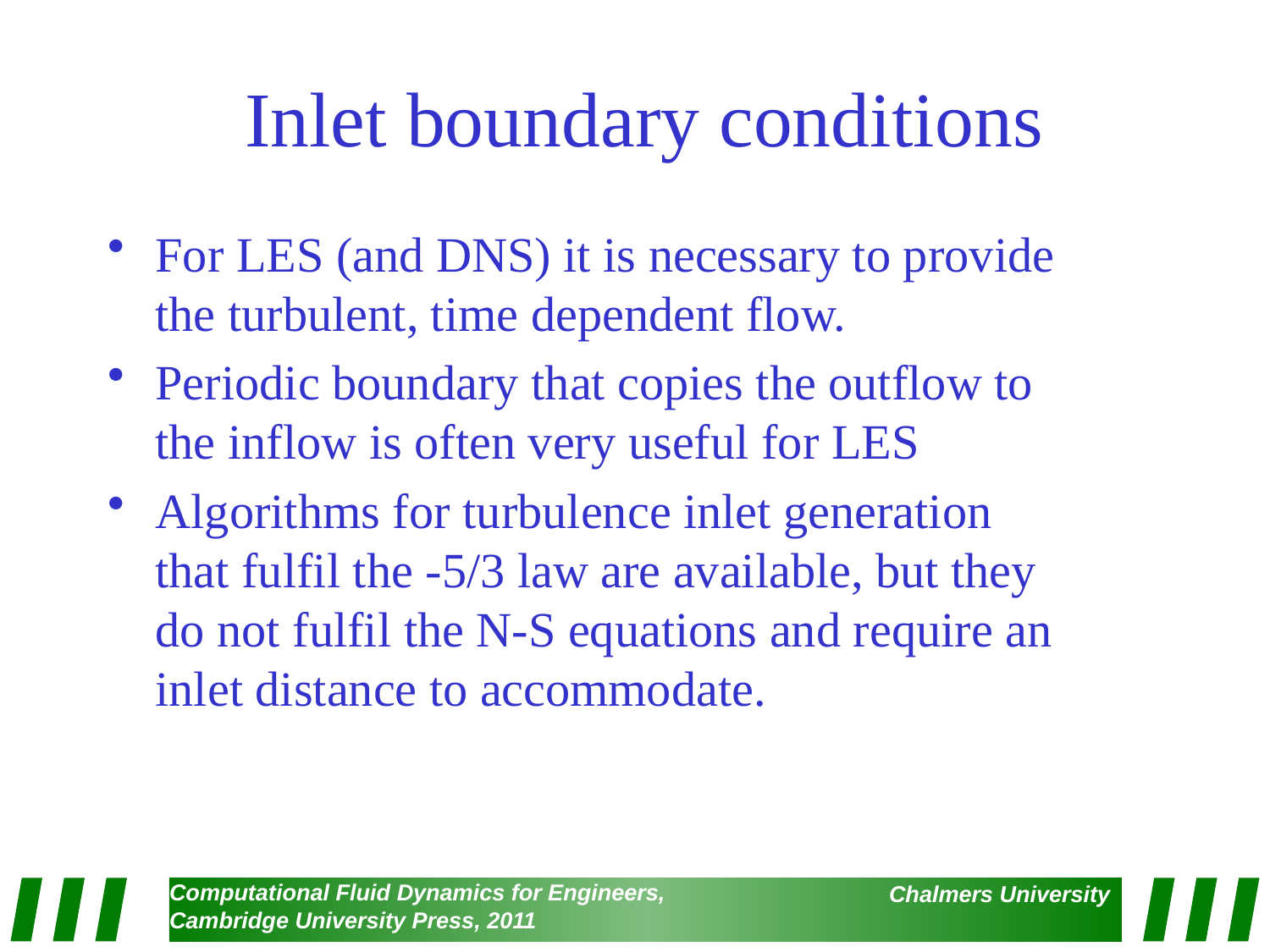

# Inlet boundary conditions
For LES (and DNS) it is necessary to provide the turbulent, time dependent flow.
Periodic boundary that copies the outflow to the inflow is often very useful for LES
Algorithms for turbulence inlet generation that fulfil the -5/3 law are available, but they do not fulfil the N-S equations and require an inlet distance to accommodate.